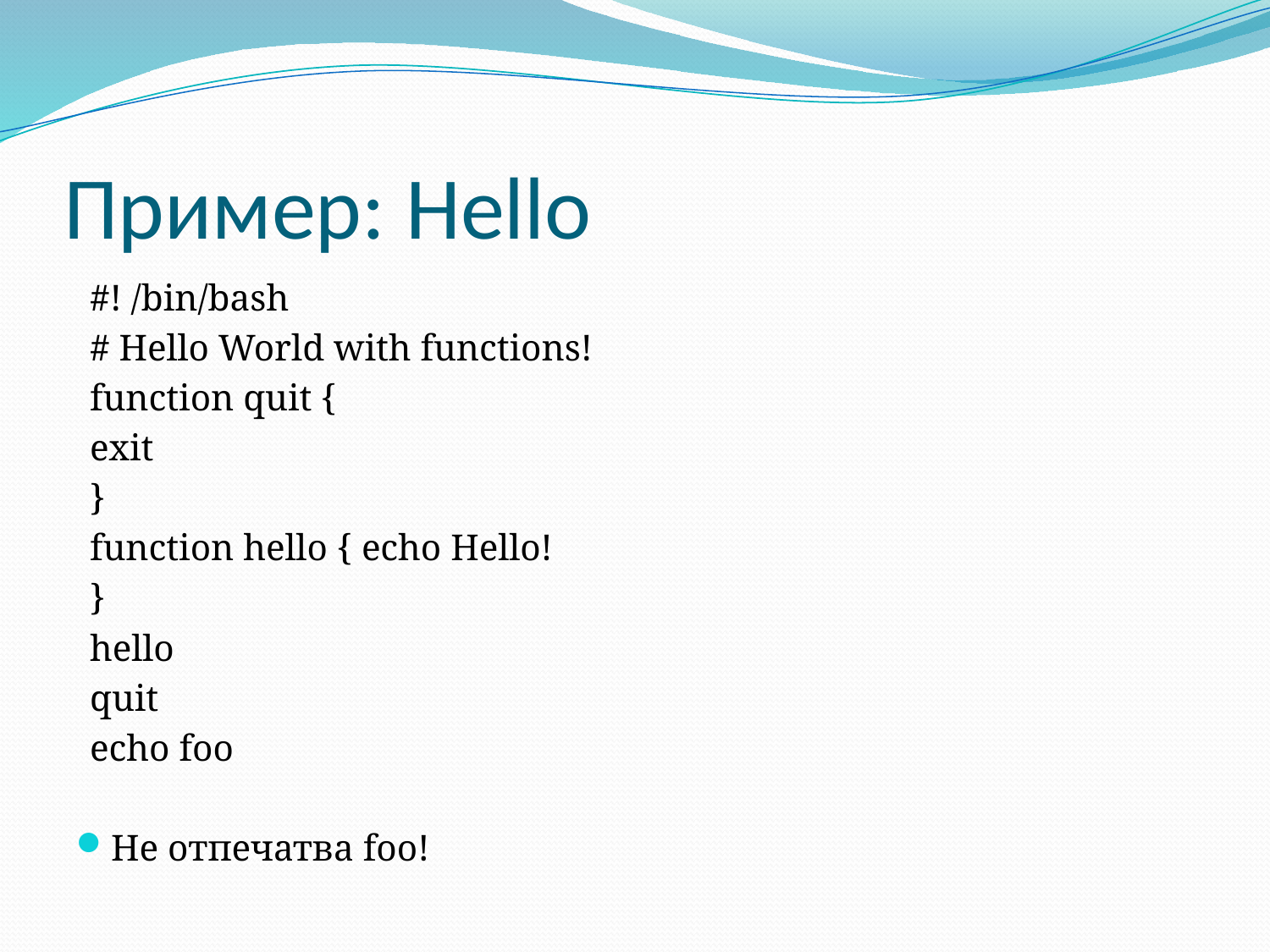

# Пример: Hello
#! /bin/bash
# Hello World with functions!
function quit {
exit
}
function hello { echo Hello!
}
hello
quit
echo foo

Не отпечатва foo!